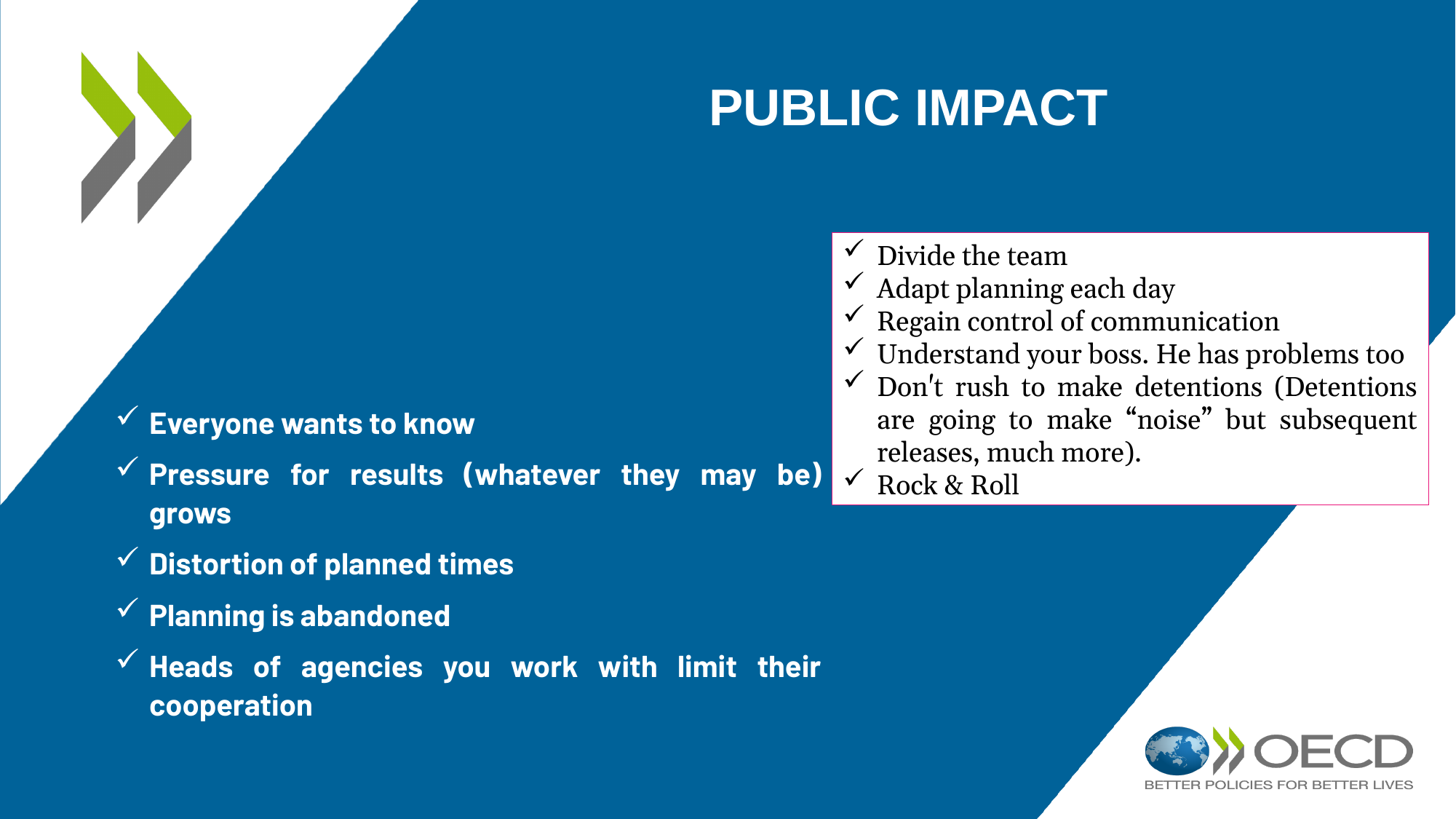

# PUBLIC IMPACT
Divide the team
Adapt planning each day
Regain control of communication
Understand your boss. He has problems too
Don't rush to make detentions (Detentions are going to make “noise” but subsequent releases, much more).
Rock & Roll
Everyone wants to know
Pressure for results (whatever they may be) grows
Distortion of planned times
Planning is abandoned
Heads of agencies you work with limit their cooperation